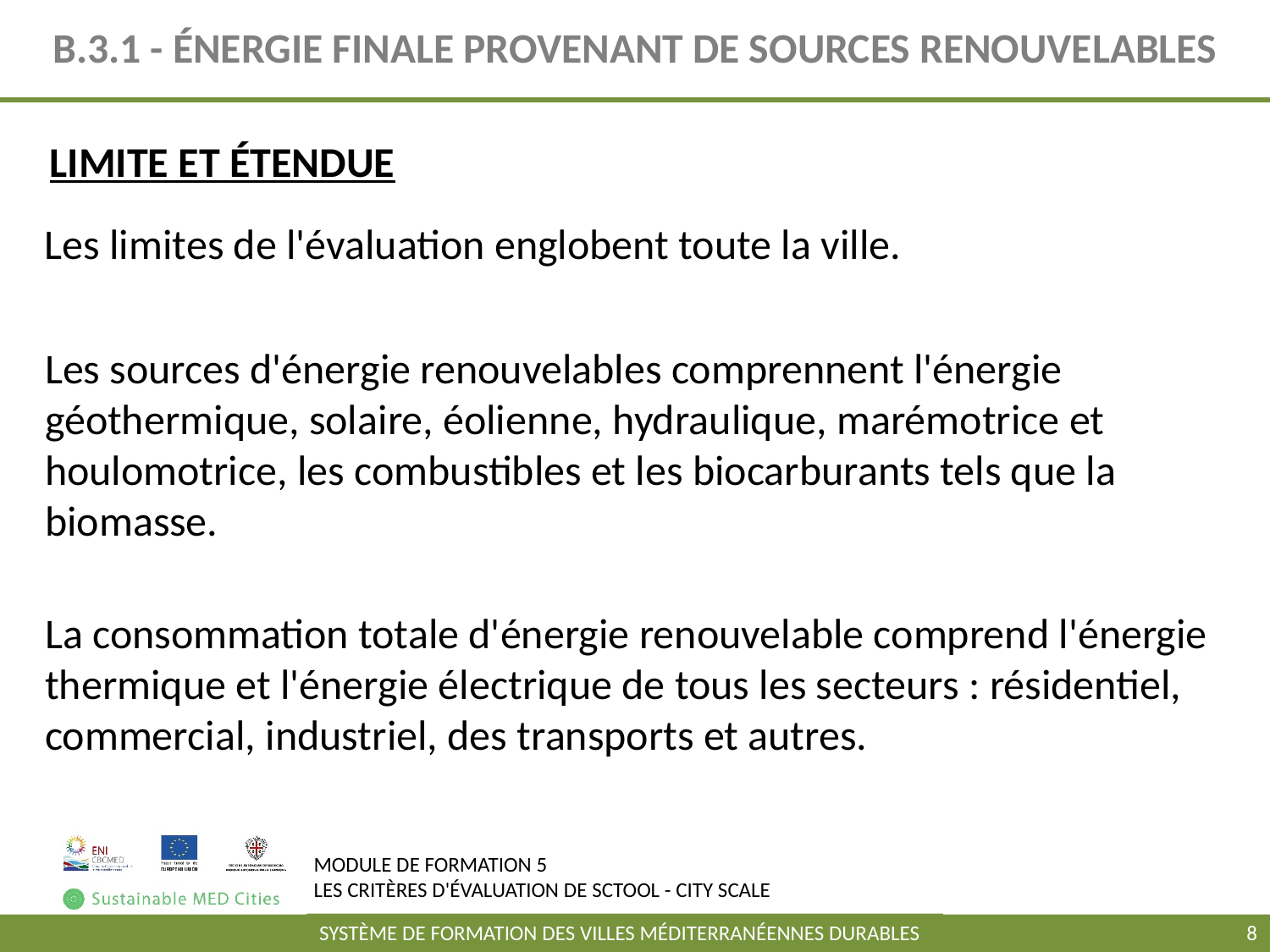

# B.3.1 - ÉNERGIE FINALE PROVENANT DE SOURCES RENOUVELABLES
LIMITE ET ÉTENDUE
Les limites de l'évaluation englobent toute la ville.
Les sources d'énergie renouvelables comprennent l'énergie géothermique, solaire, éolienne, hydraulique, marémotrice et houlomotrice, les combustibles et les biocarburants tels que la biomasse.

La consommation totale d'énergie renouvelable comprend l'énergie thermique et l'énergie électrique de tous les secteurs : résidentiel, commercial, industriel, des transports et autres.

8
SYSTÈME DE FORMATION DES VILLES MÉDITERRANÉENNES DURABLES